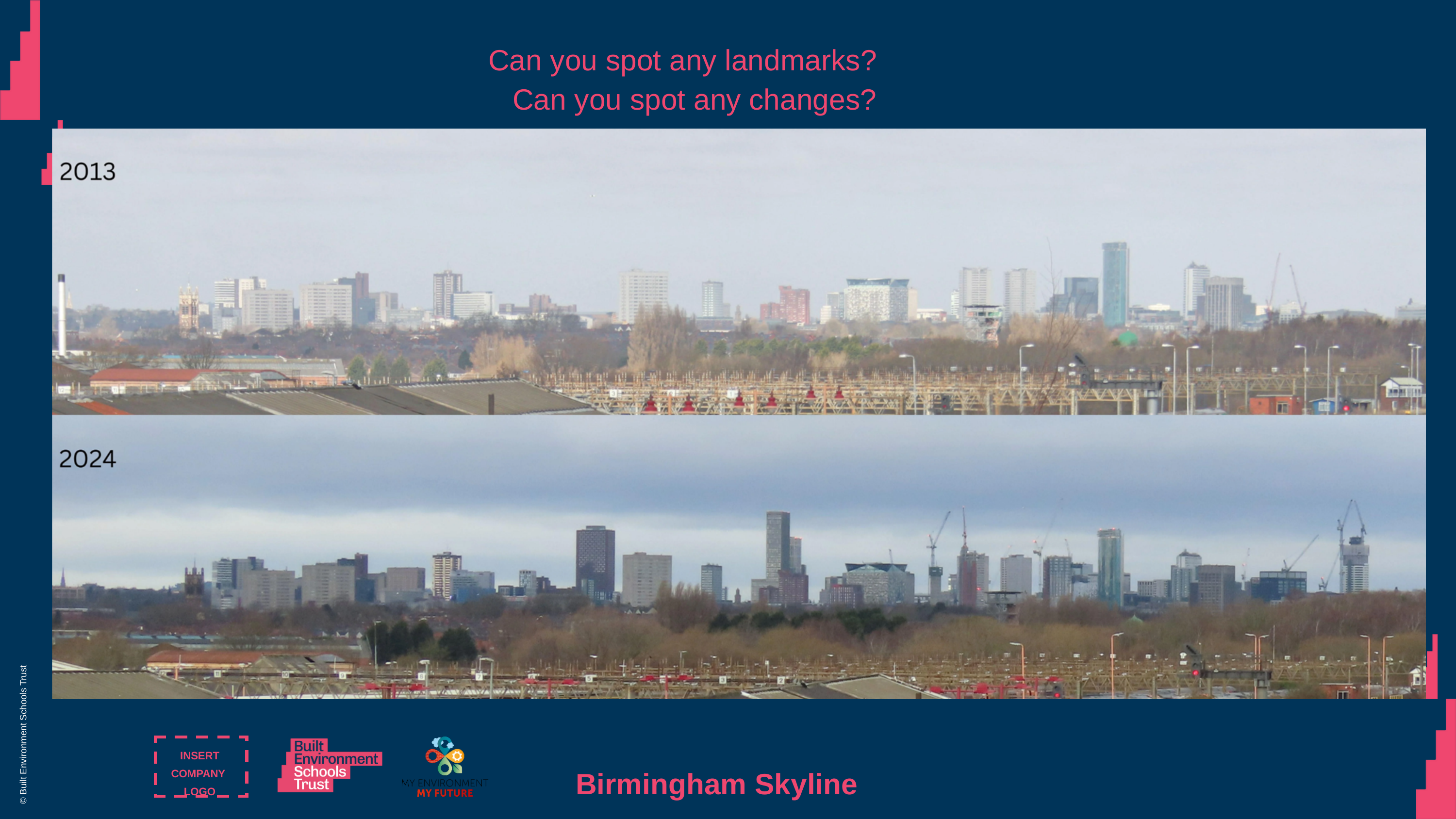

Can you spot any landmarks?
Can you spot any changes?

© Built Environment Schools Trust

INSERT COMPANY
LOGO
Birmingham Skyline